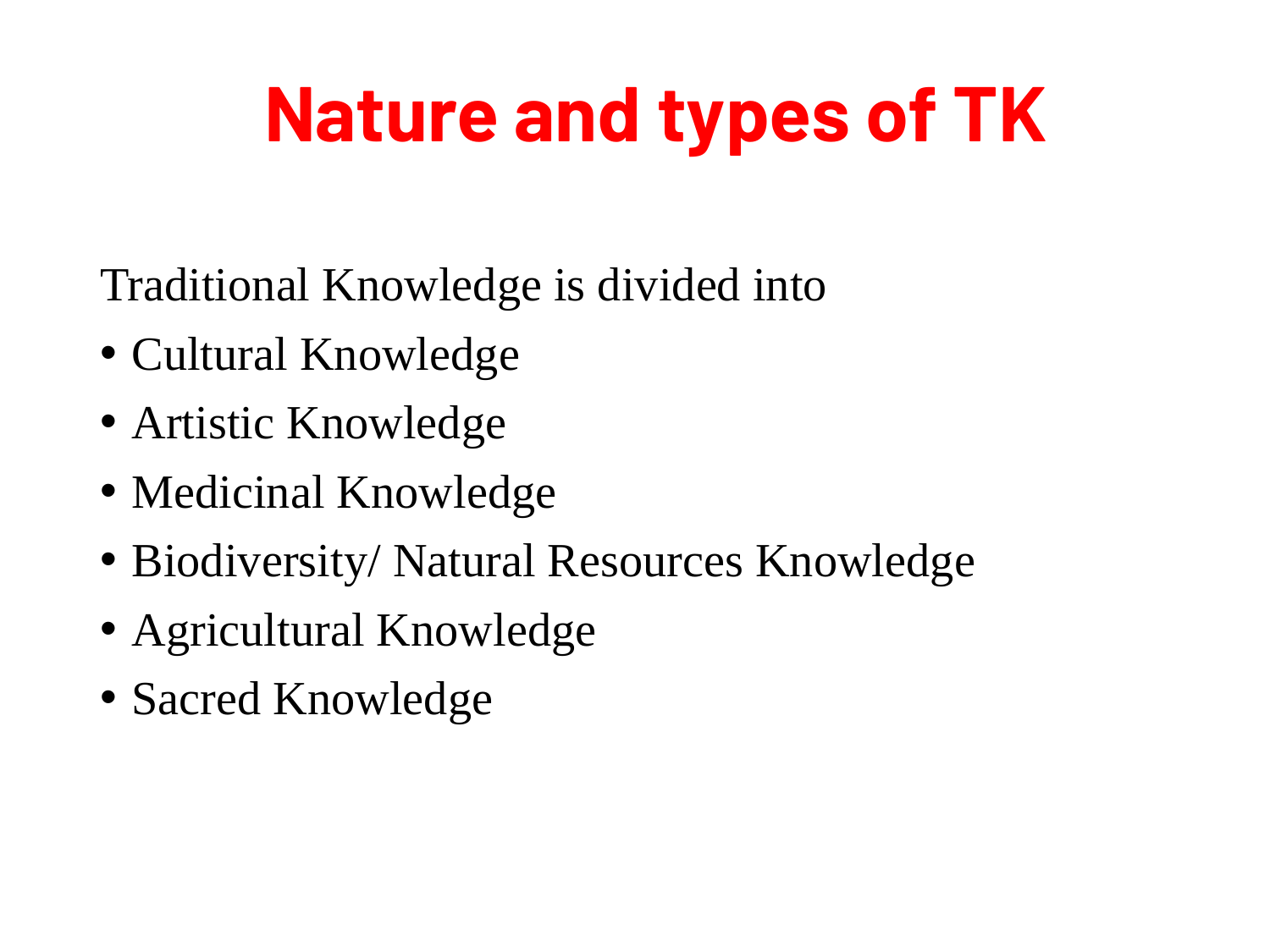

Nature and types of TK
Traditional Knowledge is divided into
Cultural Knowledge
Artistic Knowledge
Medicinal Knowledge
Biodiversity/ Natural Resources Knowledge
Agricultural Knowledge
Sacred Knowledge